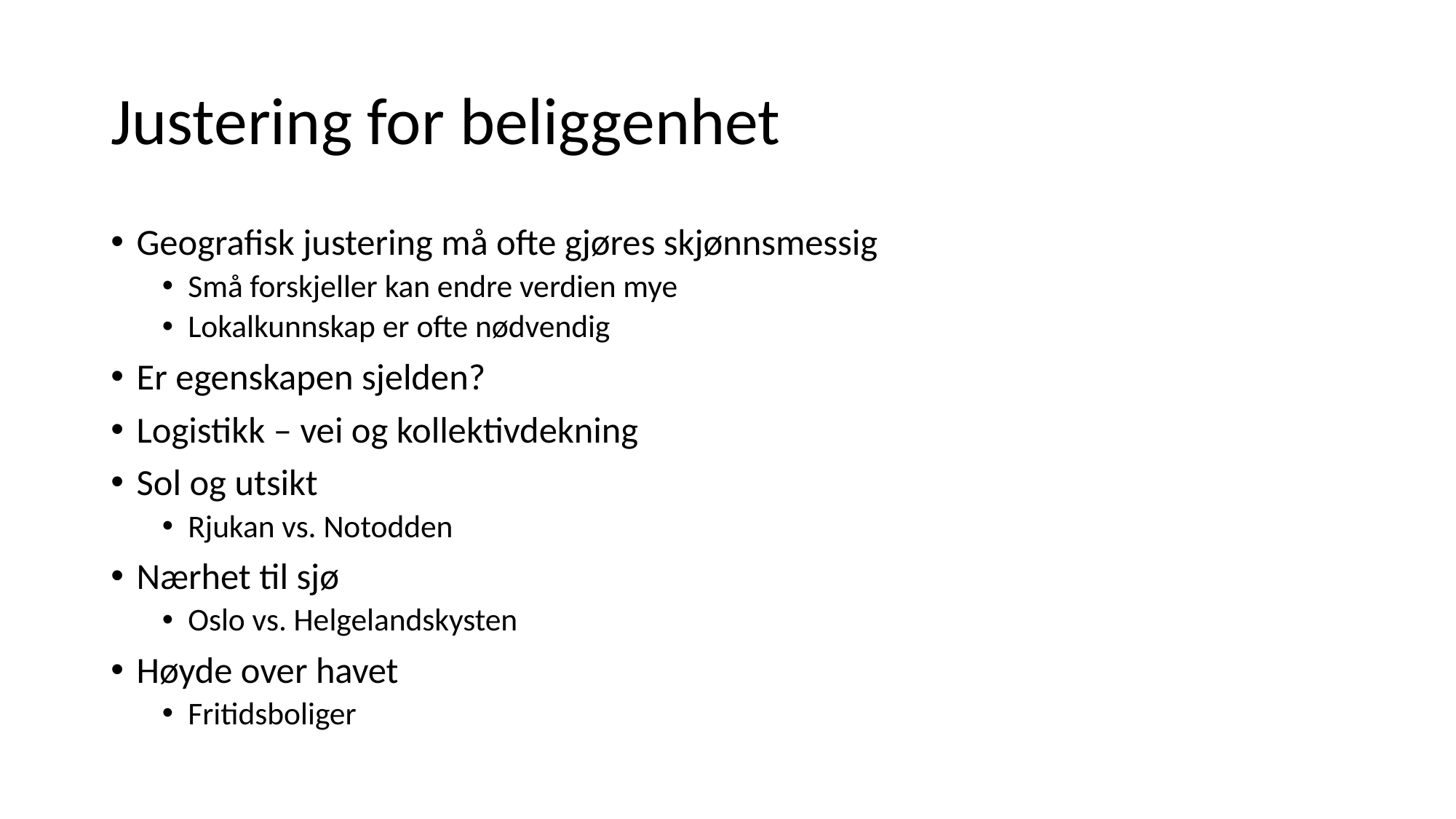

# Justering for beliggenhet
Geografisk justering må ofte gjøres skjønnsmessig
Små forskjeller kan endre verdien mye
Lokalkunnskap er ofte nødvendig
Er egenskapen sjelden?
Logistikk – vei og kollektivdekning
Sol og utsikt
Rjukan vs. Notodden
Nærhet til sjø
Oslo vs. Helgelandskysten
Høyde over havet
Fritidsboliger